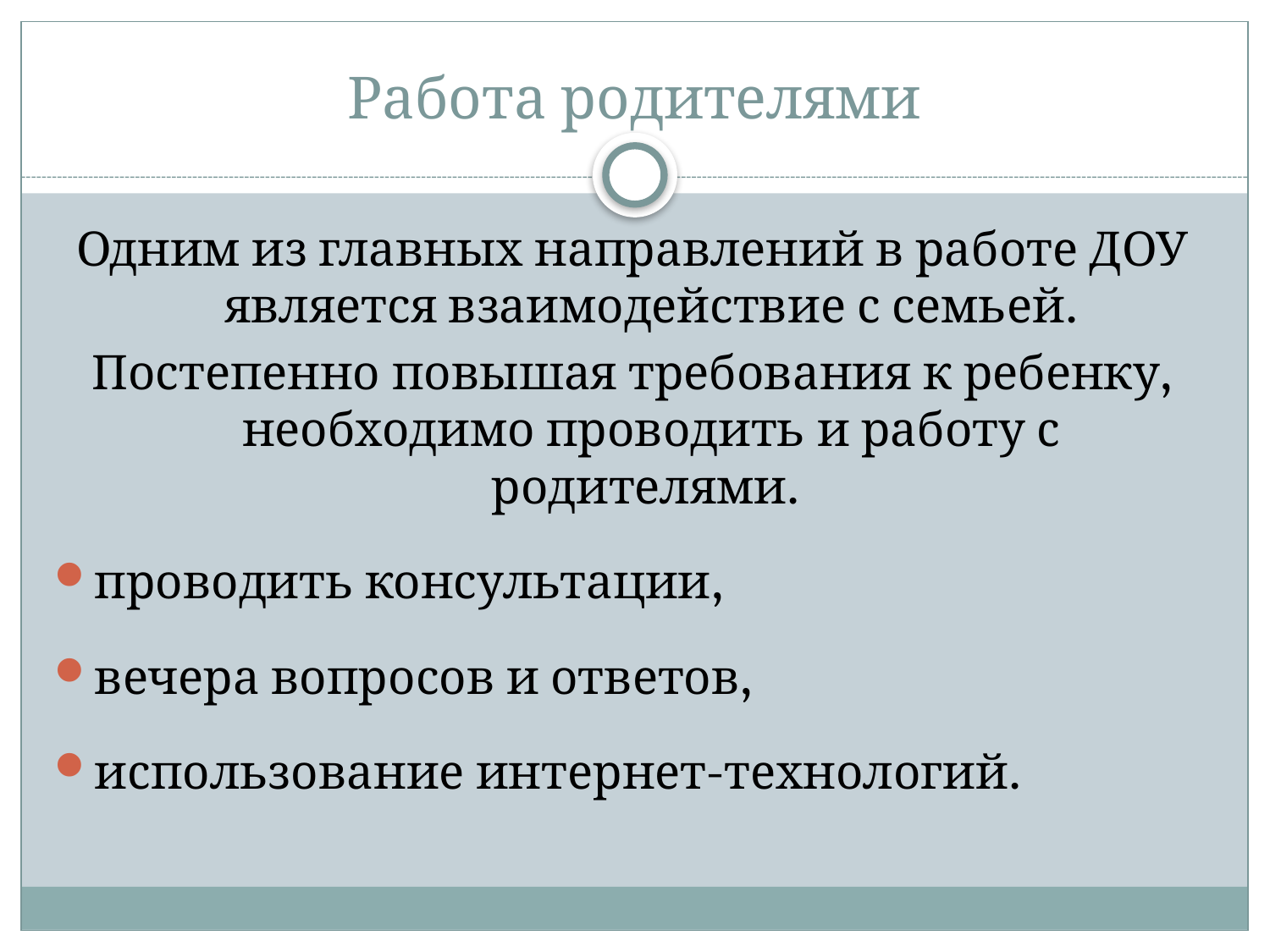

# Работа родителями
Одним из главных направлений в работе ДОУ является взаимодействие с семьей.
Постепенно повышая требования к ребенку, необходимо проводить и работу с родителями.
проводить консультации,
вечера вопросов и ответов,
использование интернет-технологий.